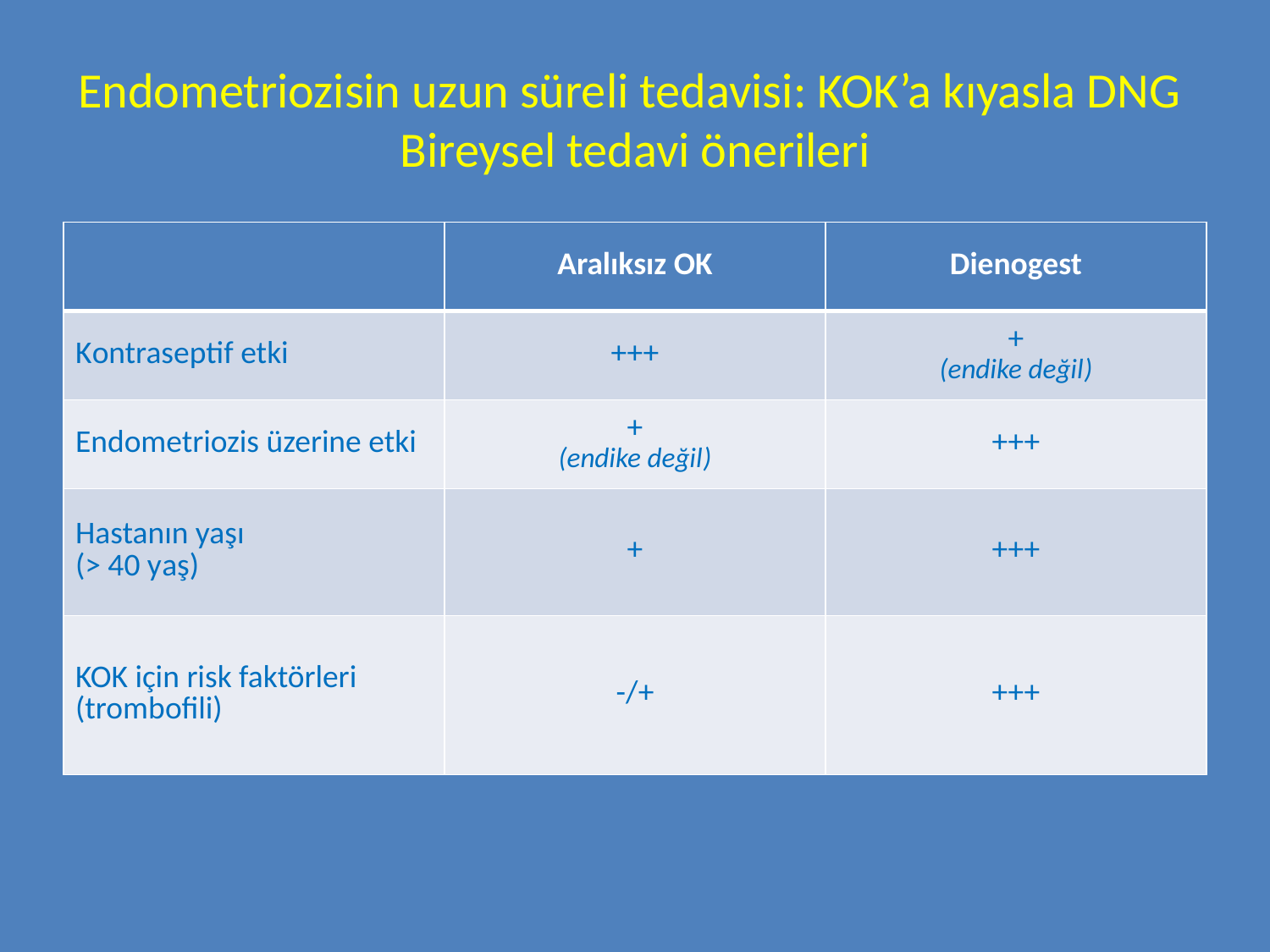

# Endometriozisin uzun süreli tedavisi: KOK’a kıyasla DNG Bireysel tedavi önerileri
|  | Aralıksız OK | Dienogest |
| --- | --- | --- |
| Kontraseptif etki | +++ | + (endike değil) |
| Endometriozis üzerine etki | + (endike değil) | +++ |
| Hastanın yaşı (> 40 yaş) | + | +++ |
| KOK için risk faktörleri (trombofili) | -/+ | +++ |